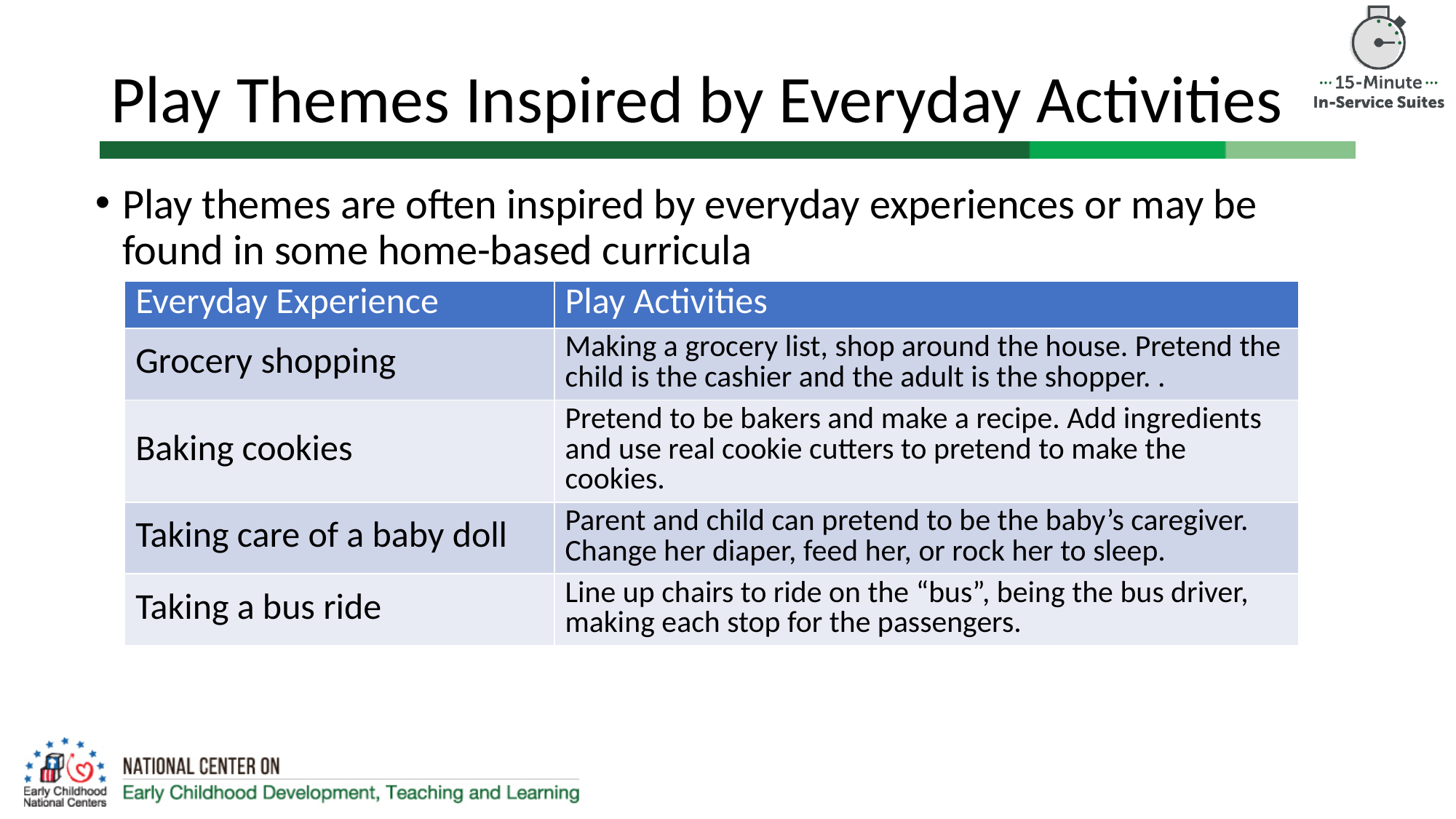

# Play Themes Inspired by Everyday Activities
Play themes are often inspired by everyday experiences or may be found in some home-based curricula

| Everyday Experience | Play Activities |
| --- | --- |
| Grocery shopping | Making a grocery list, shop around the house. Pretend the child is the cashier and the adult is the shopper. . |
| Baking cookies | Pretend to be bakers and make a recipe. Add ingredients and use real cookie cutters to pretend to make the cookies. |
| Taking care of a baby doll | Parent and child can pretend to be the baby’s caregiver. Change her diaper, feed her, or rock her to sleep. |
| Taking a bus ride | Line up chairs to ride on the “bus”, being the bus driver, making each stop for the passengers. |